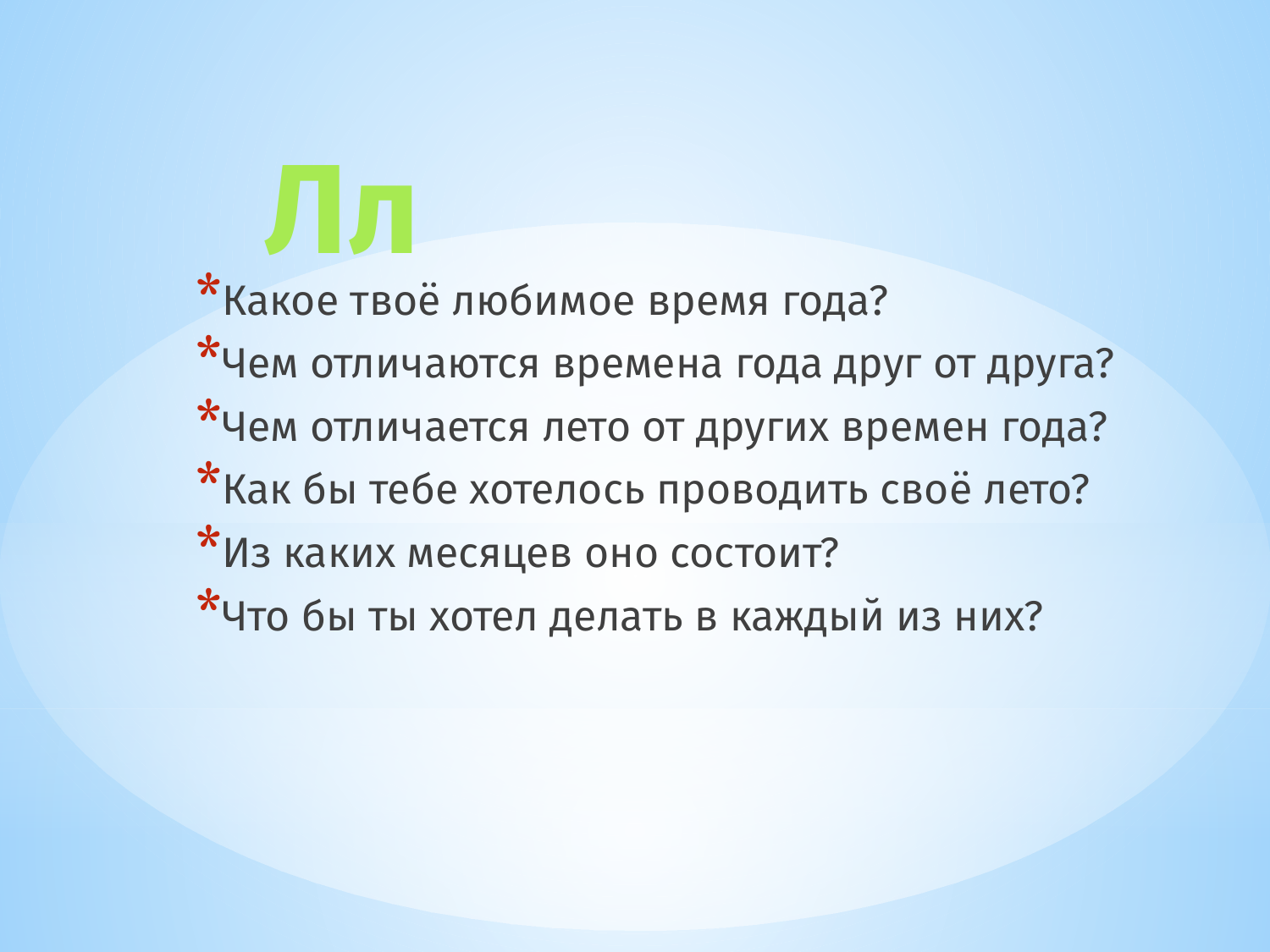

# Лл
Какое твоё любимое время года?
Чем отличаются времена года друг от друга?
Чем отличается лето от других времен года?
Как бы тебе хотелось проводить своё лето?
Из каких месяцев оно состоит?
Что бы ты хотел делать в каждый из них?